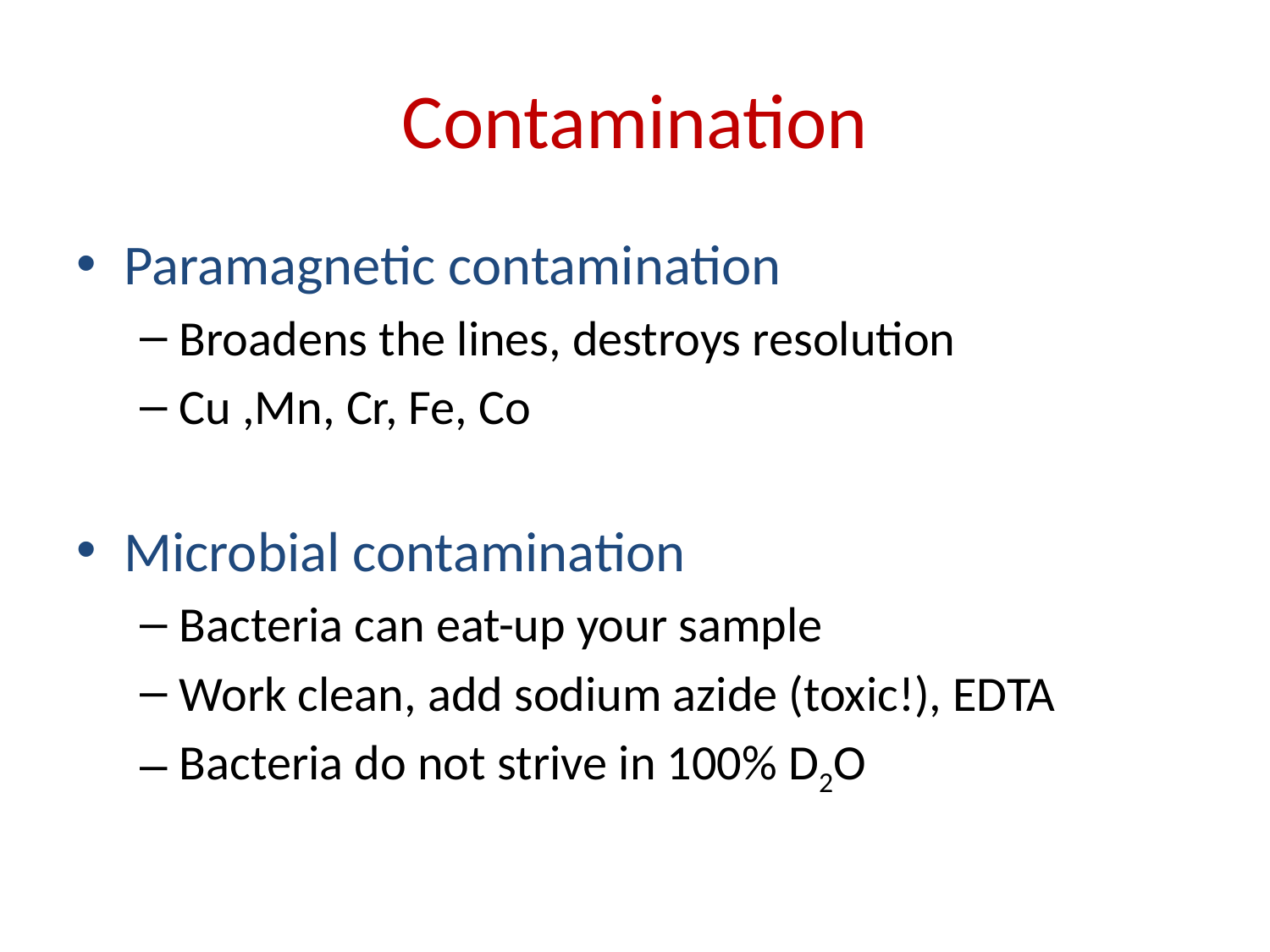

# Contamination
Paramagnetic contamination
Broadens the lines, destroys resolution
Cu ,Mn, Cr, Fe, Co

Microbial contamination
Bacteria can eat-up your sample
Work clean, add sodium azide (toxic!), EDTA
Bacteria do not strive in 100% D2O